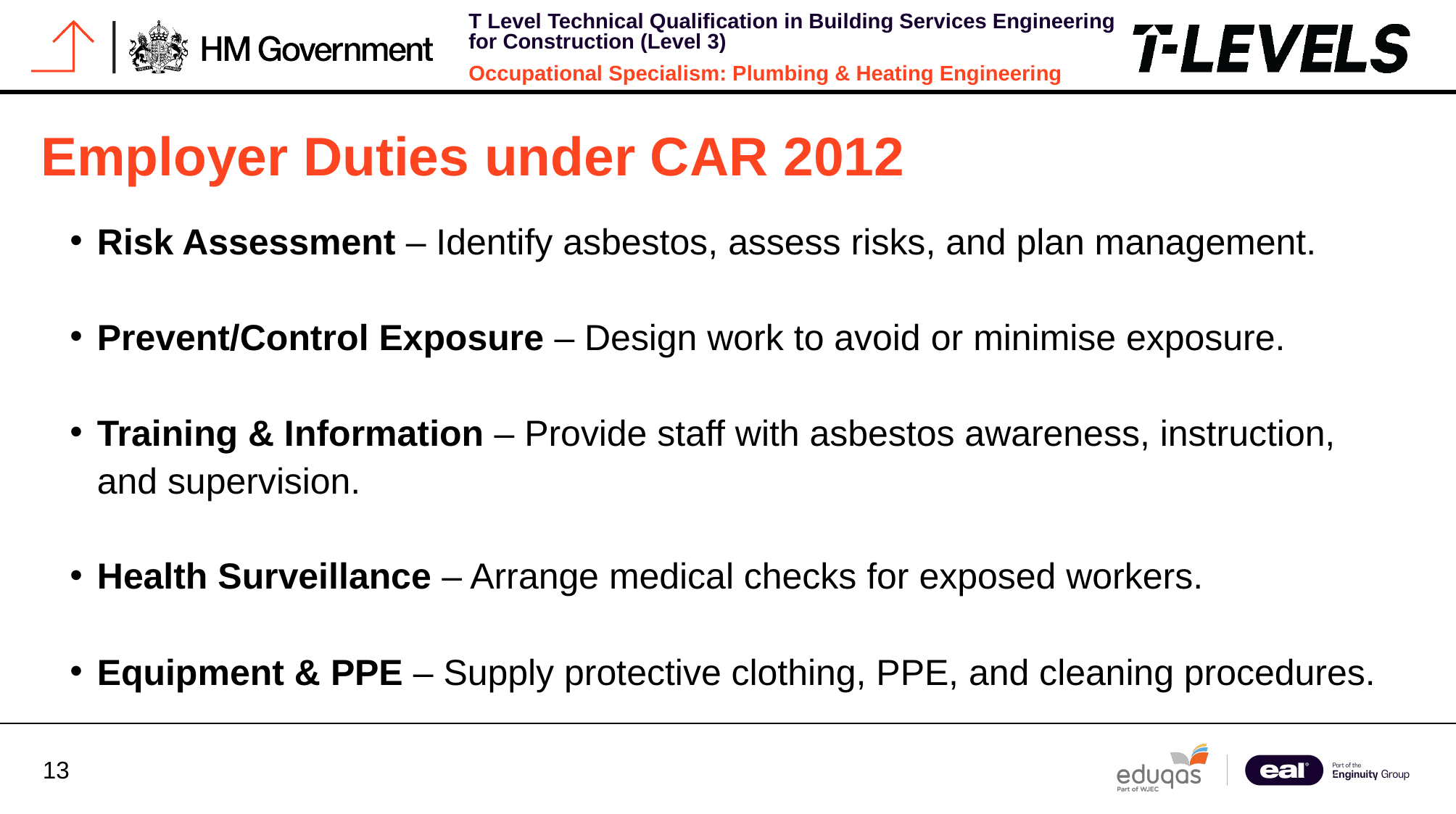

# Employer Duties under CAR 2012
Risk Assessment – Identify asbestos, assess risks, and plan management.

Prevent/Control Exposure – Design work to avoid or minimise exposure.

Training & Information – Provide staff with asbestos awareness, instruction, and supervision.

Health Surveillance – Arrange medical checks for exposed workers.

Equipment & PPE – Supply protective clothing, PPE, and cleaning procedures.